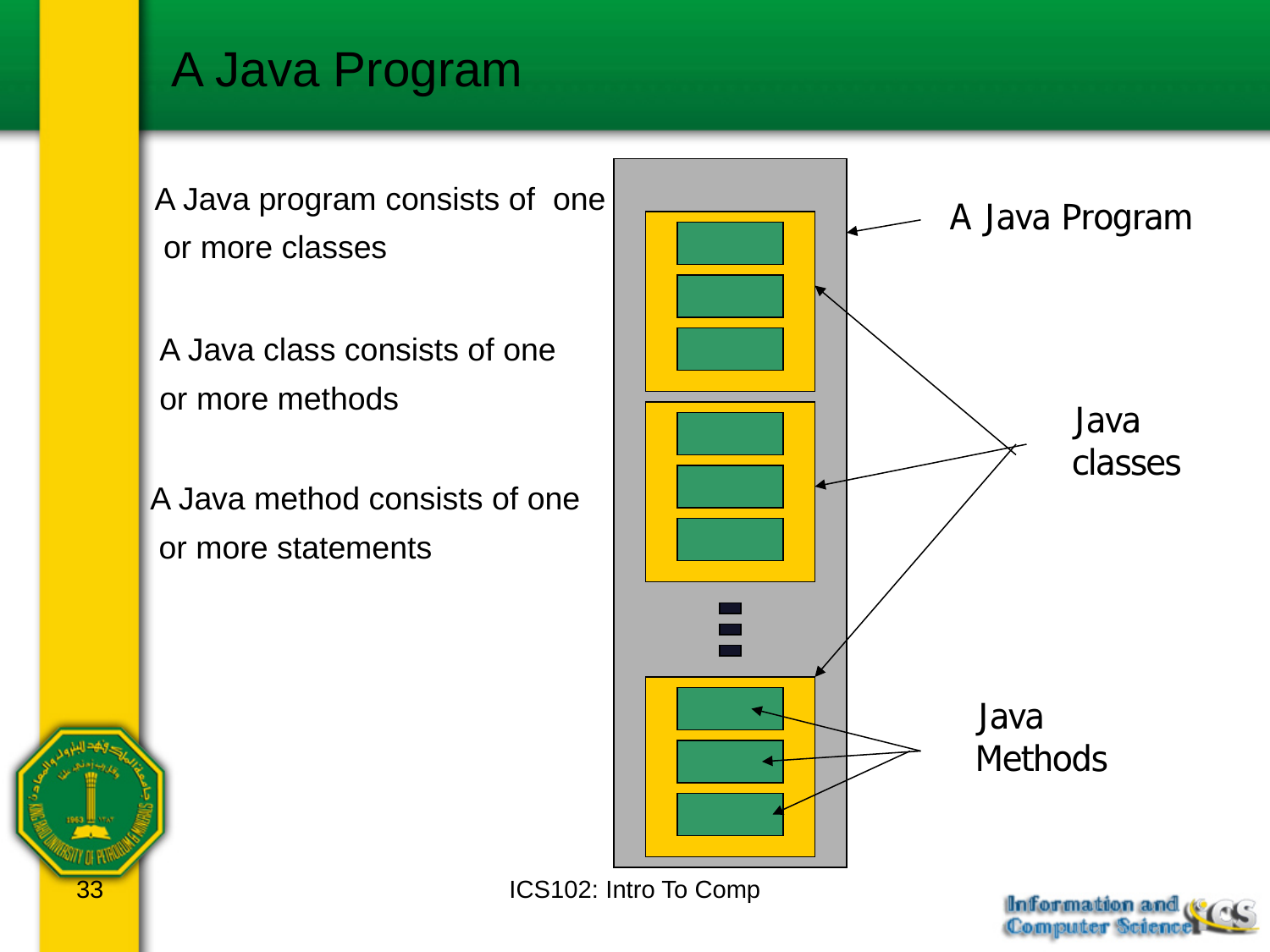

A Java Program

A Java program consists of  one
 or more classes
A Java Program

A Java class consists of one
or more methods

Java
classes

A Java method consists of one
 or more statements

Java
Methods

33
ICS102: Intro To Comp